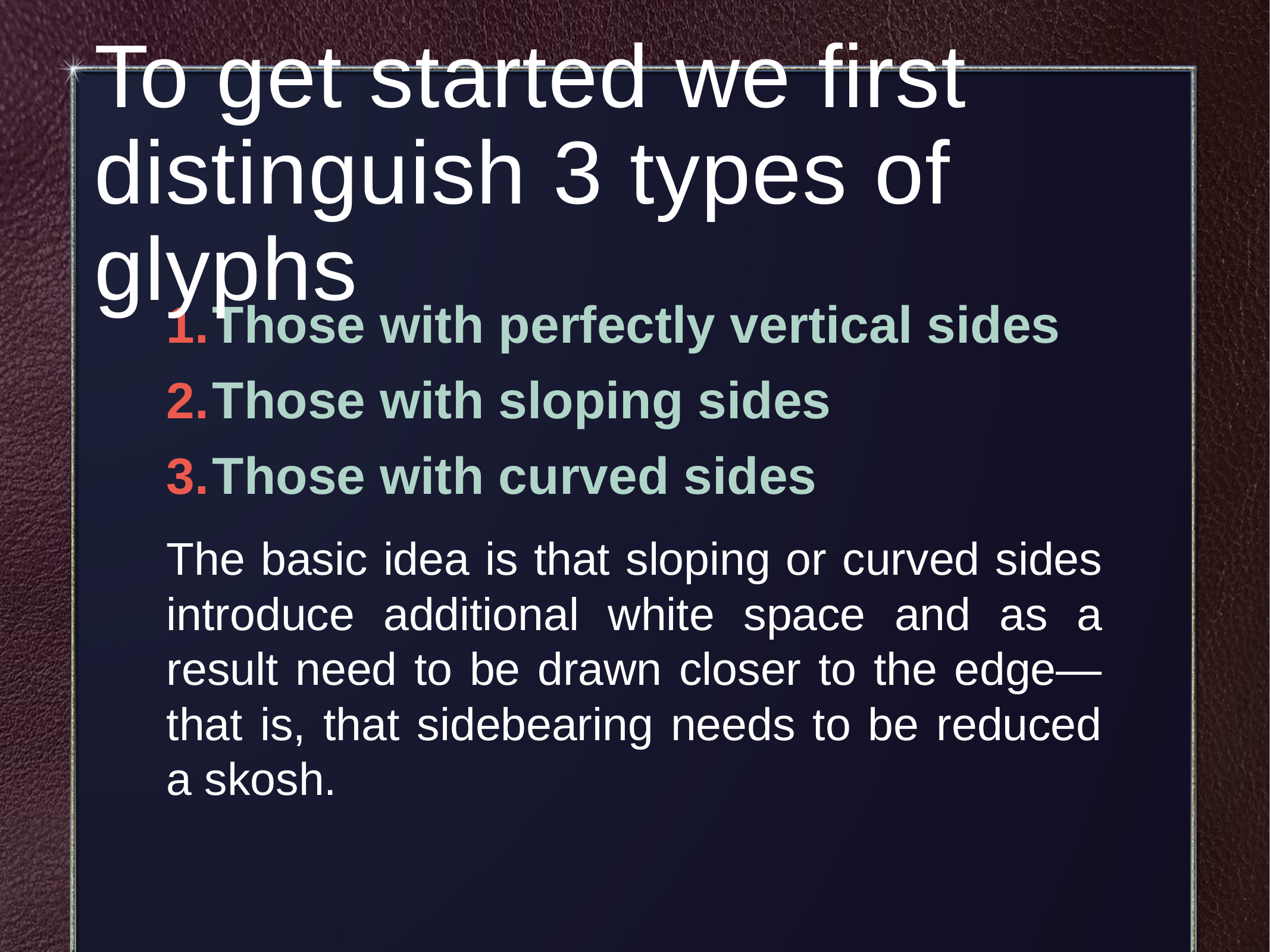

To get started we first distinguish 3 types of glyphs
Those with perfectly vertical sides
Those with sloping sides
Those with curved sides
The basic idea is that sloping or curved sides introduce additional white space and as a result need to be drawn closer to the edge—that is, that sidebearing needs to be reduced a skosh.